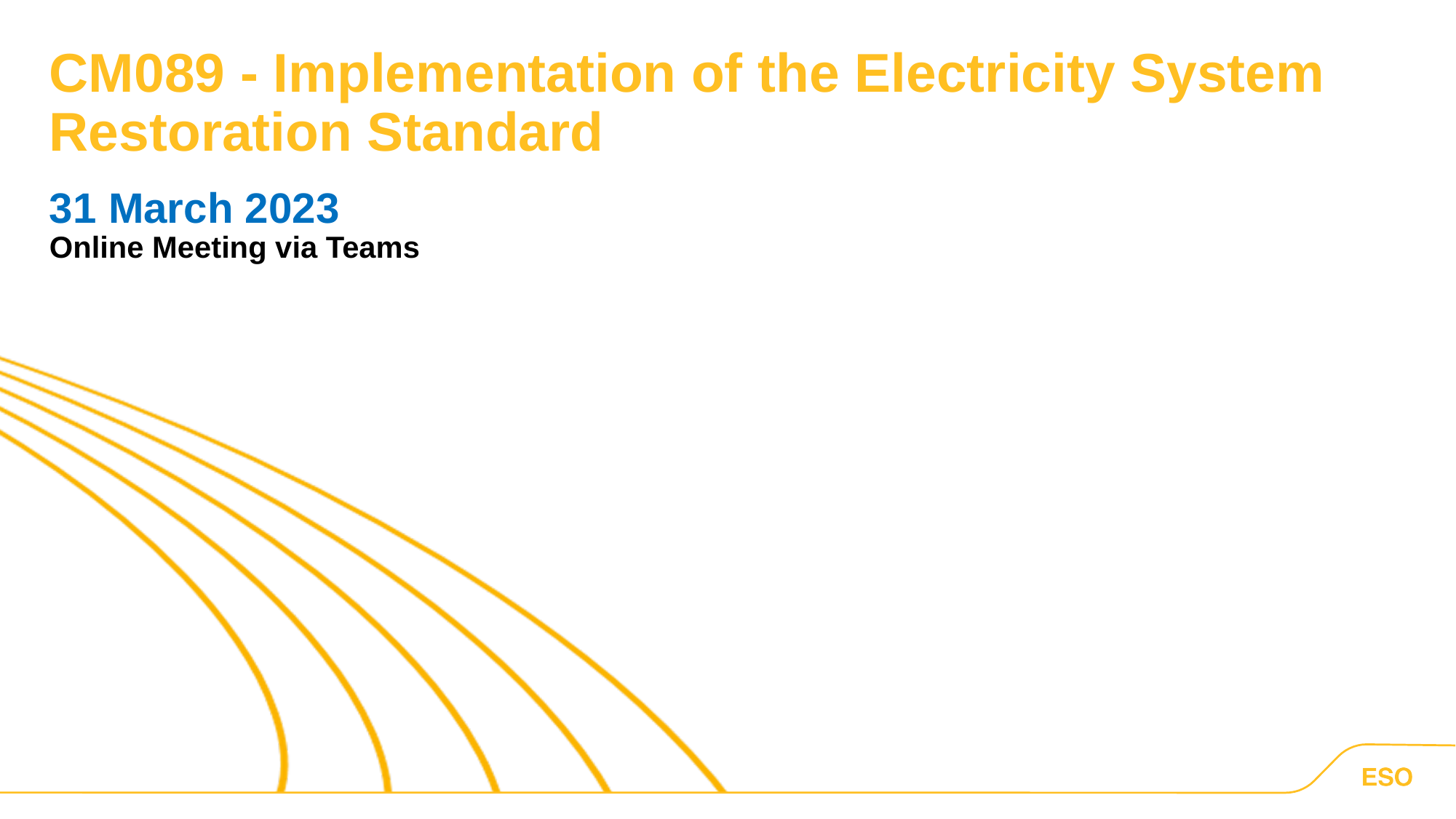

CM089 - Implementation of the Electricity System Restoration Standard
# 31 March 2023
Online Meeting via Teams